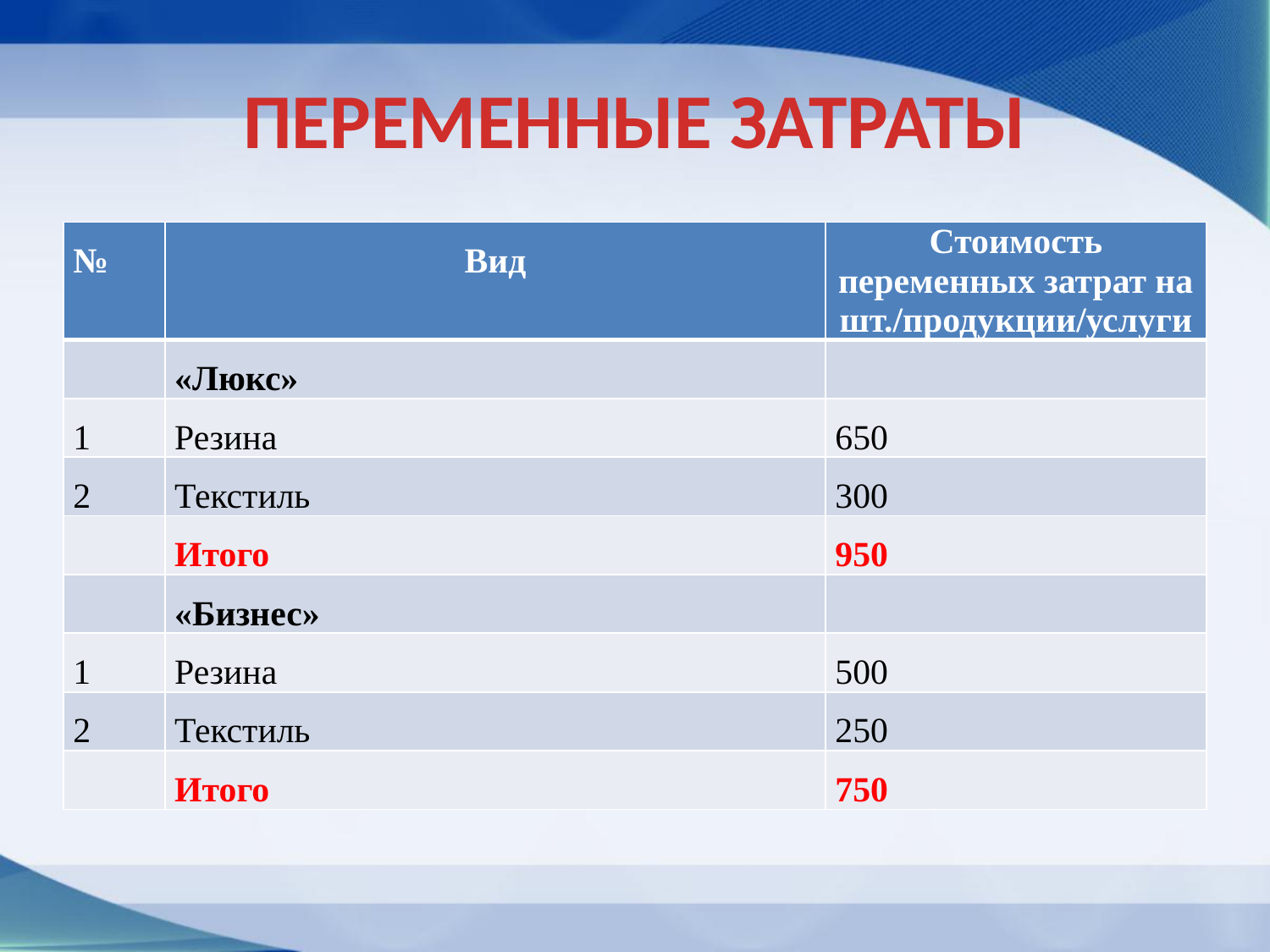

# ПЕРЕМЕННЫЕ ЗАТРАТЫ
| № | Вид | Стоимость переменных затрат на шт./продукции/услуги |
| --- | --- | --- |
|  | «Люкс» |  |
| 1 | Резина | 650 |
| 2 | Текстиль | 300 |
|  | Итого | 950 |
|  | «Бизнес» |  |
| 1 | Резина | 500 |
| 2 | Текстиль | 250 |
|  | Итого | 750 |